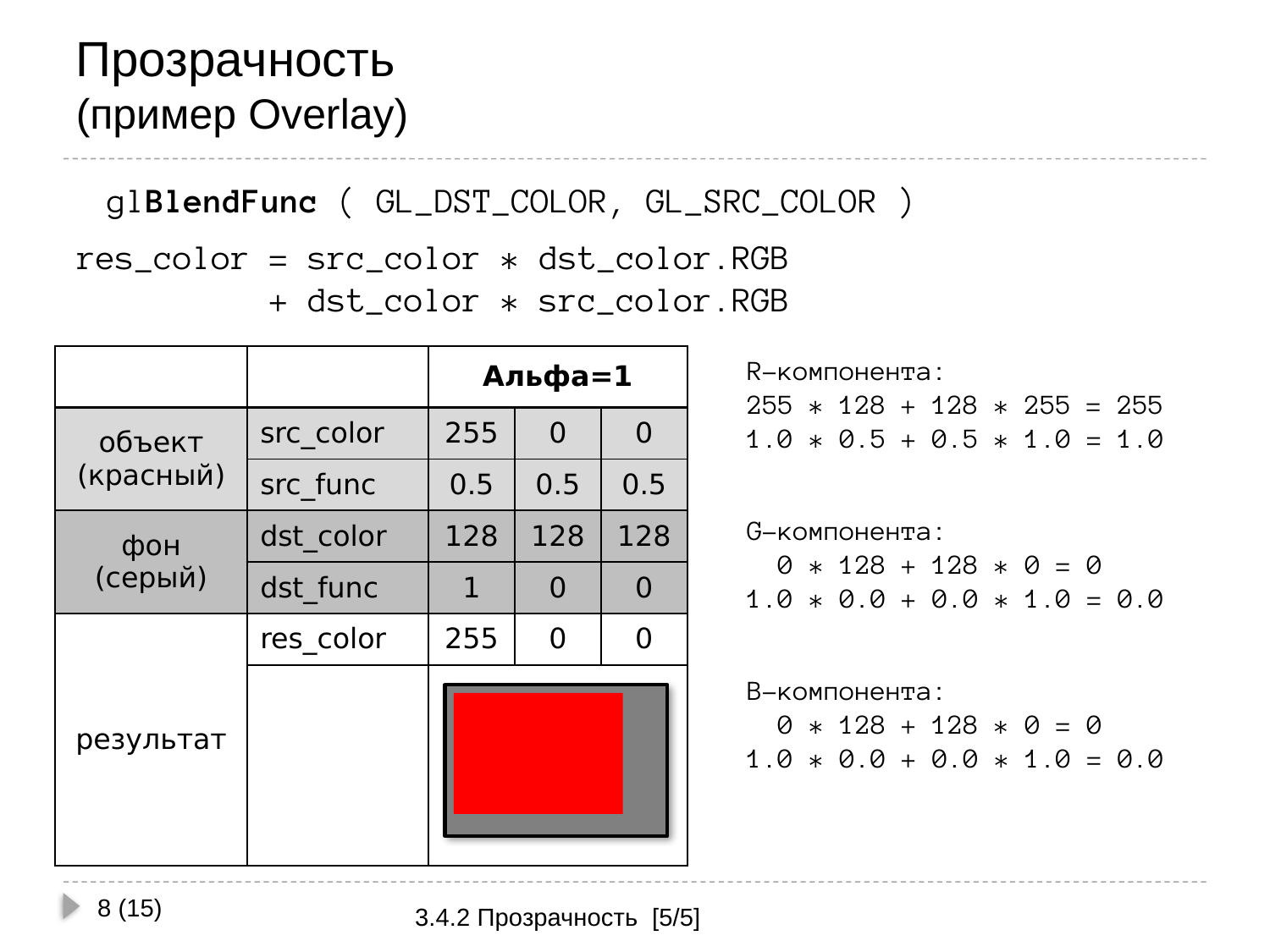

# Прозрачность (пример Overlay)
glBlendFunc ( GL_DST_COLOR, GL_SRC_COLOR )
res_color = src_color * dst_color.RGB
          + dst_color * src_color.RGB
|  |  | Альфа=1 |  |  |
| --- | --- | --- | --- | --- |
| объект (красный) | src\_color | 255 | 0 | 0 |
|  | src\_func | 0.5 | 0.5 | 0.5 |
| фон (серый) | dst\_color | 128 | 128 | 128 |
|  | dst\_func | 1 | 0 | 0 |
| результат | res\_color | 255 | 0 | 0 |
|  |  |  |  |  |
R-компонента:
255 * 128 + 128 * 255 = 255
1.0 * 0.5 + 0.5 * 1.0 = 1.0
G-компонента:
  0 * 128 + 128 * 0 = 0
1.0 * 0.0 + 0.0 * 1.0 = 0.0
B-компонента:
  0 * 128 + 128 * 0 = 0
1.0 * 0.0 + 0.0 * 1.0 = 0.0

8 (15)
3.4.2 Прозрачность  [5/5]